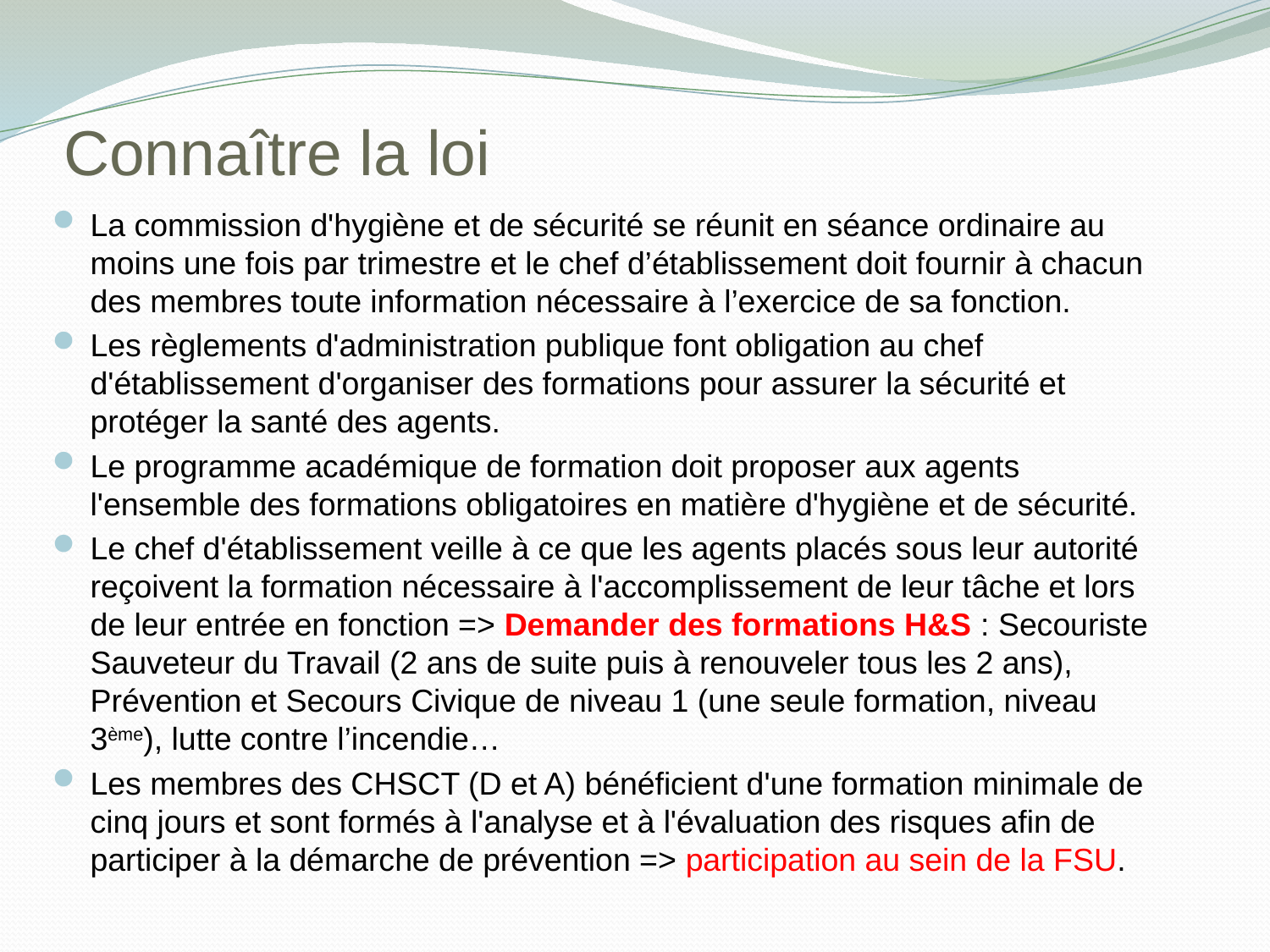

# Connaître la loi
La commission d'hygiène et de sécurité se réunit en séance ordinaire au moins une fois par trimestre et le chef d’établissement doit fournir à chacun des membres toute information nécessaire à l’exercice de sa fonction.
Les règlements d'administration publique font obligation au chef d'établissement d'organiser des formations pour assurer la sécurité et protéger la santé des agents.
Le programme académique de formation doit proposer aux agents l'ensemble des formations obligatoires en matière d'hygiène et de sécurité.
Le chef d'établissement veille à ce que les agents placés sous leur autorité reçoivent la formation nécessaire à l'accomplissement de leur tâche et lors de leur entrée en fonction => Demander des formations H&S : Secouriste Sauveteur du Travail (2 ans de suite puis à renouveler tous les 2 ans), Prévention et Secours Civique de niveau 1 (une seule formation, niveau 3ème), lutte contre l’incendie…
Les membres des CHSCT (D et A) bénéficient d'une formation minimale de cinq jours et sont formés à l'analyse et à l'évaluation des risques afin de participer à la démarche de prévention => participation au sein de la FSU.